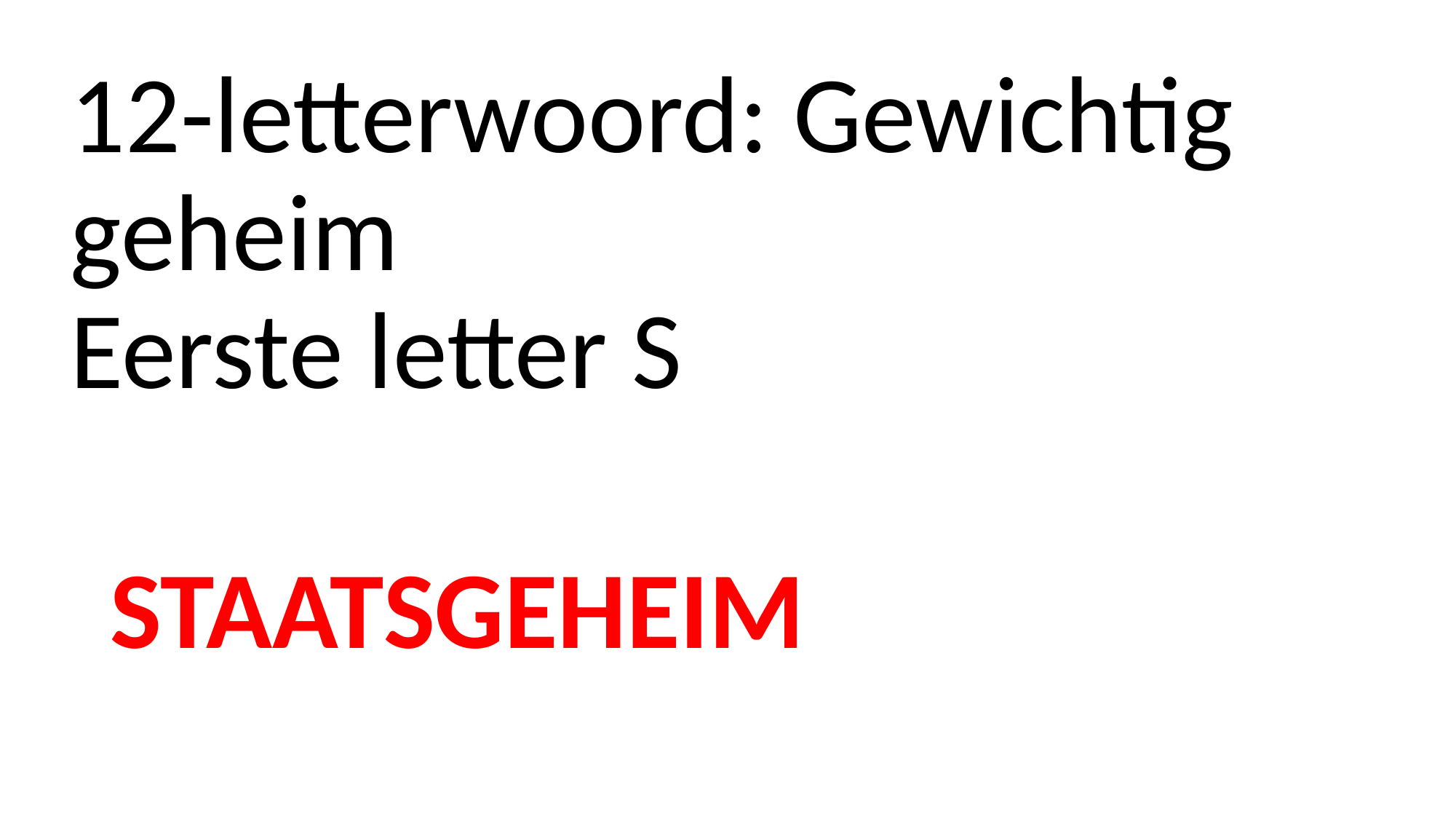

# 12-letterwoord: Gewichtig geheim Eerste letter S
STAATSGEHEIM